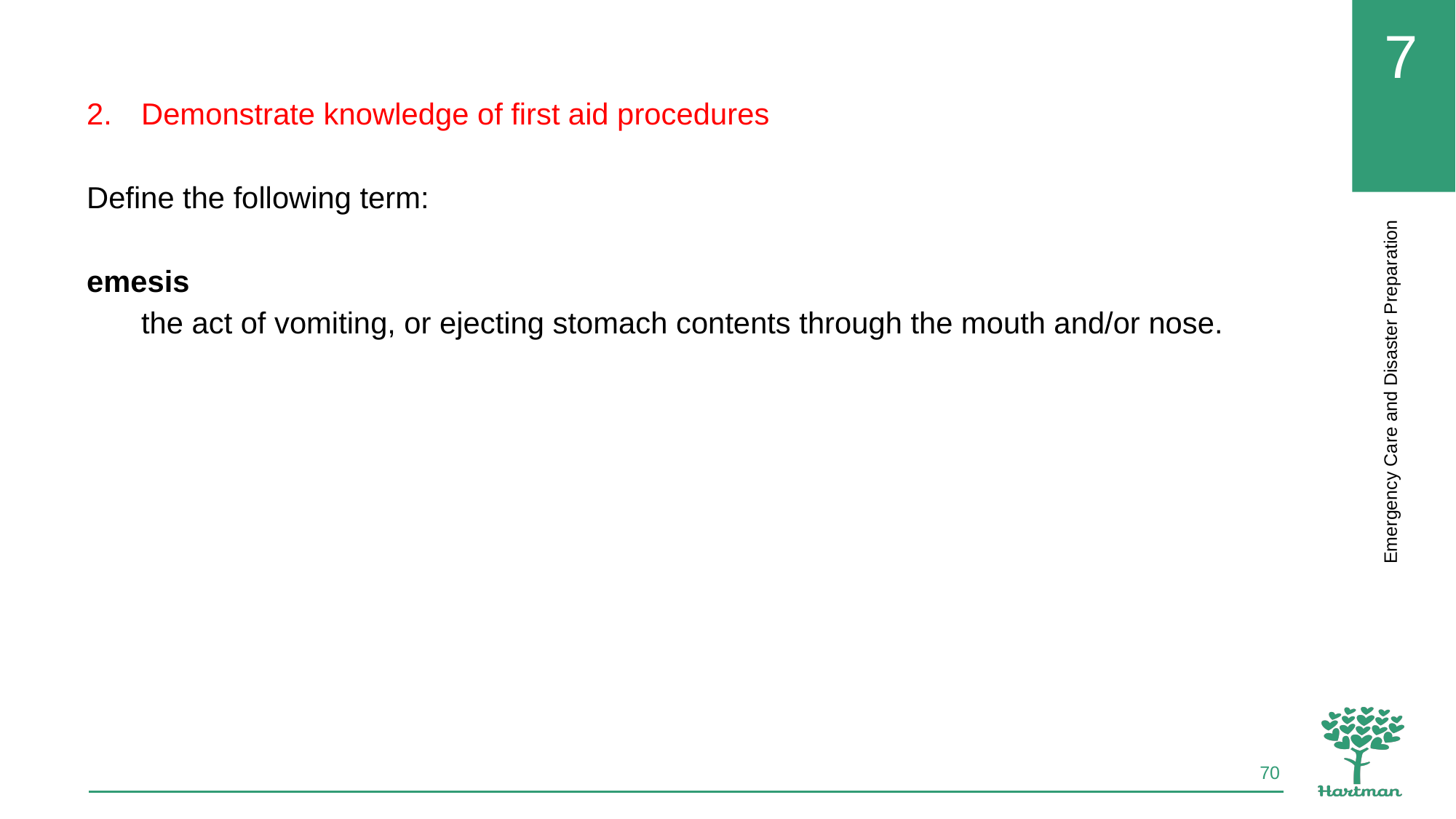

Demonstrate knowledge of first aid procedures

Define the following term:

emesis
the act of vomiting, or ejecting stomach contents through the mouth and/or nose.

70